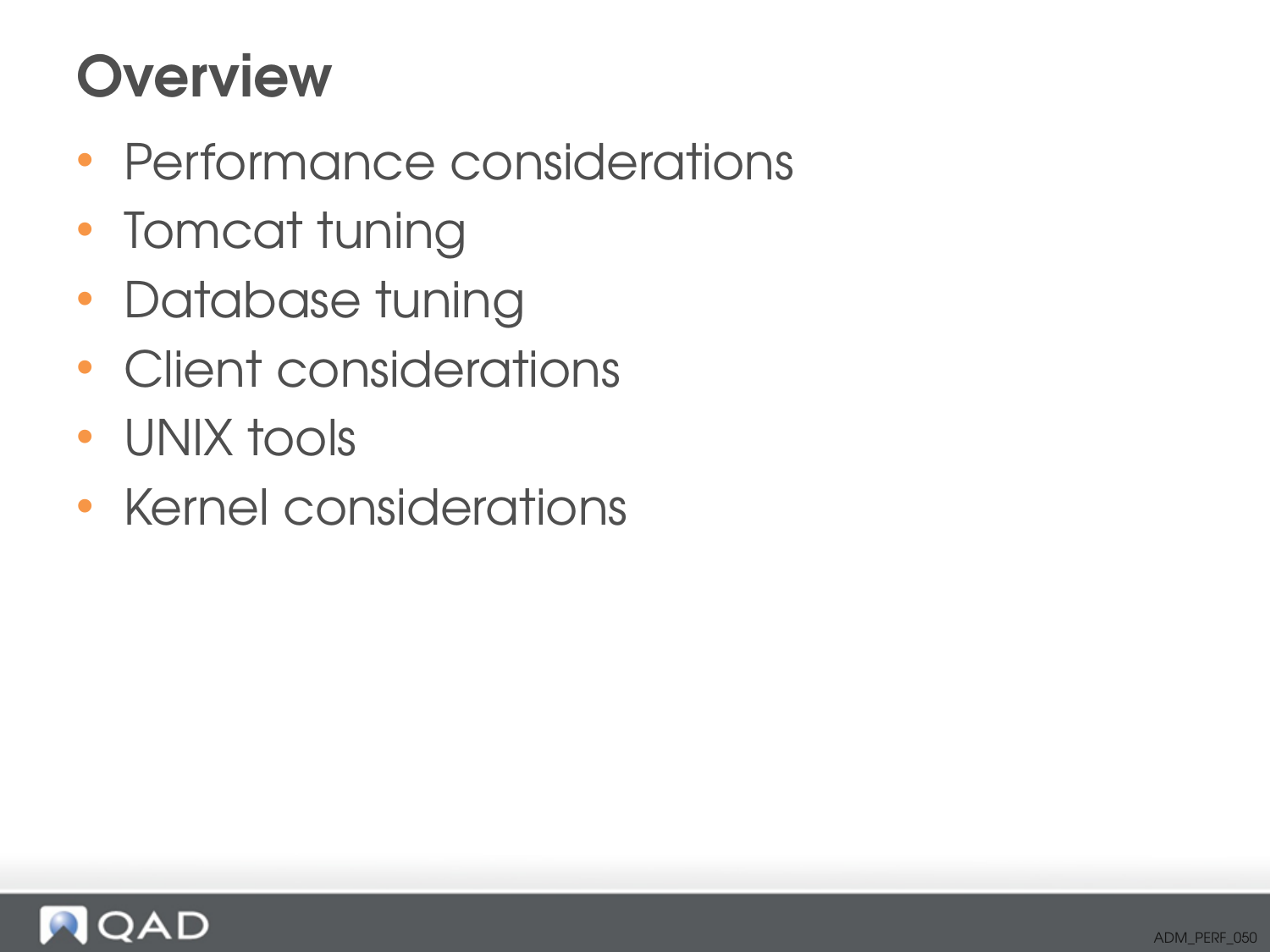

# Overview
Performance considerations
Tomcat tuning
Database tuning
Client considerations
UNIX tools
Kernel considerations
ADM_PERF_050